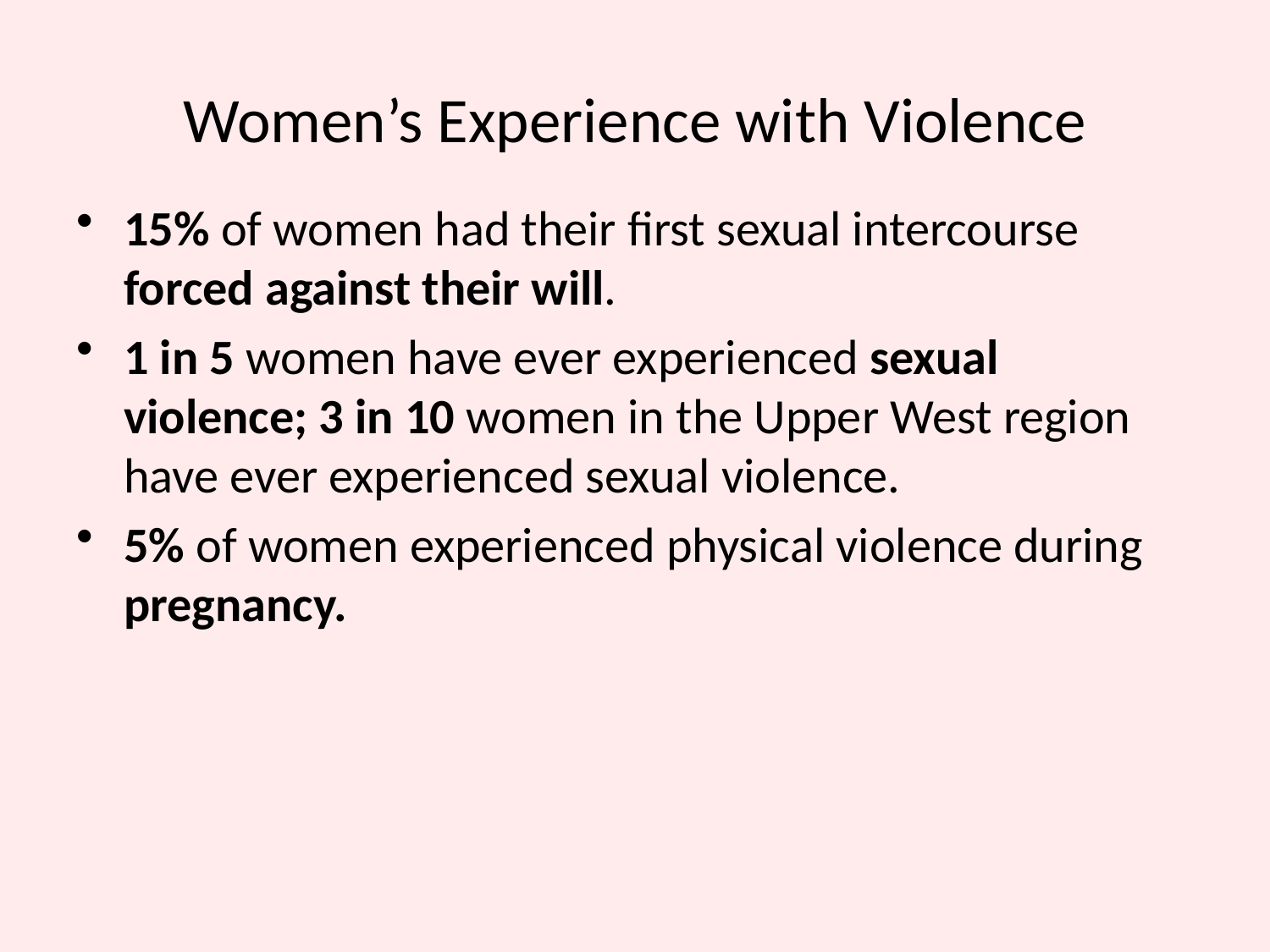

# Women’s Experience with Violence
15% of women had their first sexual intercourse forced against their will.
1 in 5 women have ever experienced sexual violence; 3 in 10 women in the Upper West region have ever experienced sexual violence.
5% of women experienced physical violence during pregnancy.